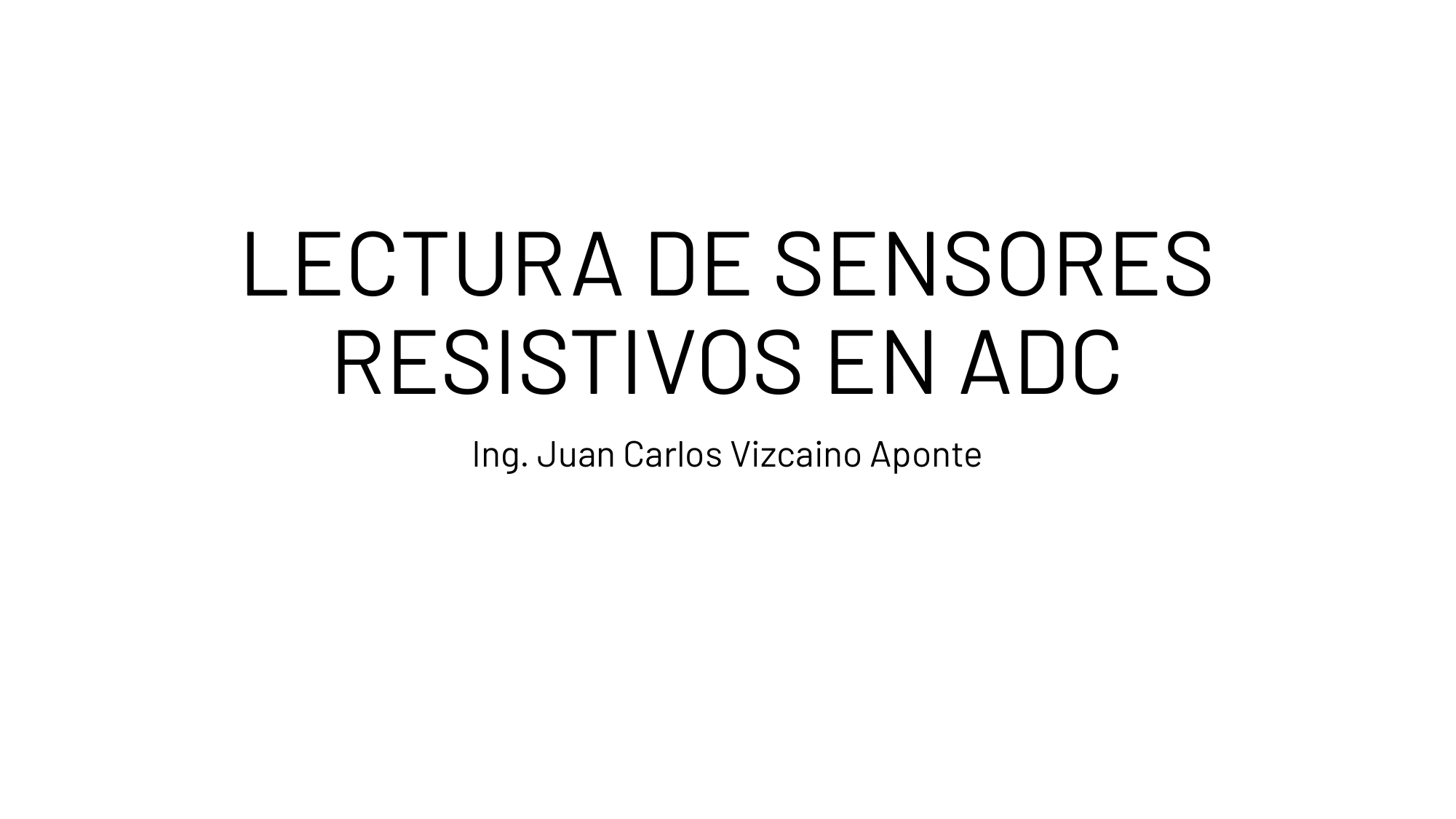

# LECTURA DE SENSORES RESISTIVOS EN ADC
Ing. Juan Carlos Vizcaino Aponte